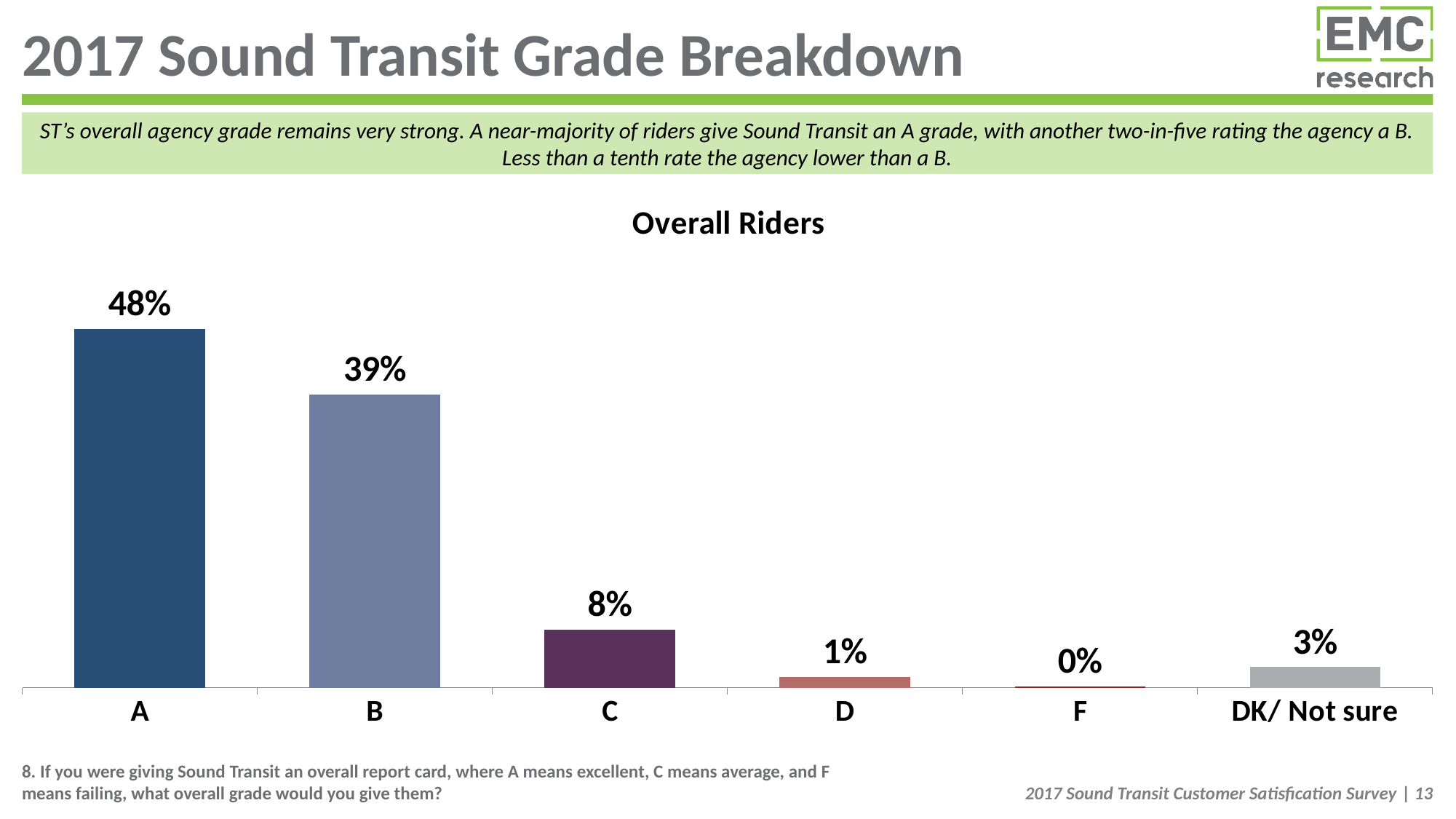

# 2017 Sound Transit Grade Breakdown
ST’s overall agency grade remains very strong. A near-majority of riders give Sound Transit an A grade, with another two-in-five rating the agency a B. Less than a tenth rate the agency lower than a B.

### Chart: Overall Riders

| Category | Overall grade |
|---|---|
| A | 0.48281629173772617 |
| B | 0.394505300121598 |
| C | 0.078477498917595 |
| D | 0.014618084785159741 |
| F | 0.0016981832049813414 |
| DK/ Not sure | 0.02788464123292516 |
8. If you were giving Sound Transit an overall report card, where A means excellent, C means average, and F means failing, what overall grade would you give them?